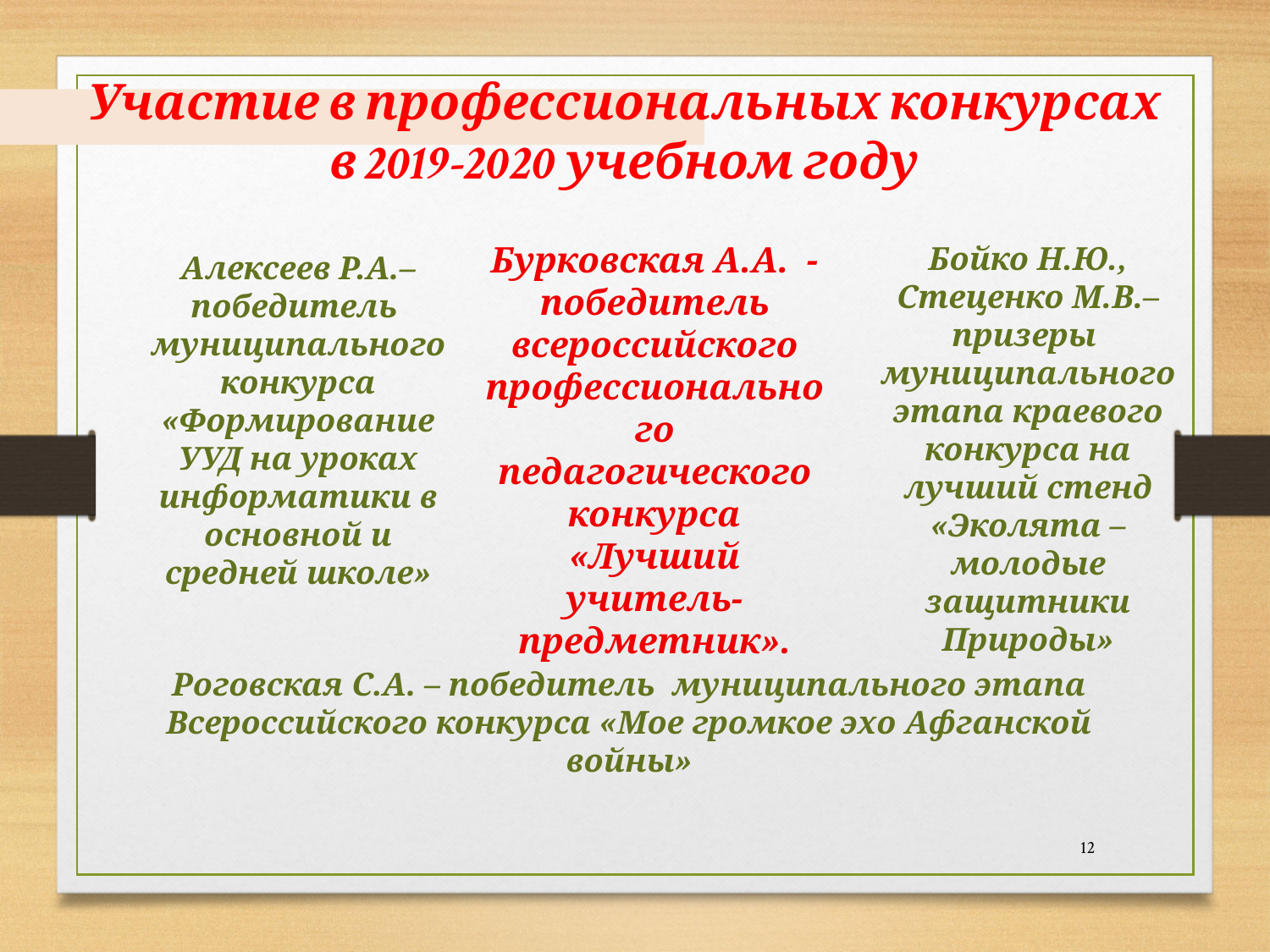

Участие в профессиональных конкурсах
в 2019-2020 учебном году

Бурковская А.А.  - победитель всероссийского профессионального педагогического конкурса «Лучший учитель-предметник».
Бойко Н.Ю., Стеценко М.В.– призеры  муниципального этапа краевого конкурса на лучший стенд «Эколята – молодые защитники Природы»
Алексеев Р.А.– победитель  муниципального конкурса «Формирование УУД на уроках информатики в основной и средней школе»
Роговская С.А. – победитель  муниципального этапа Всероссийского конкурса «Мое громкое эхо Афганской войны»
12